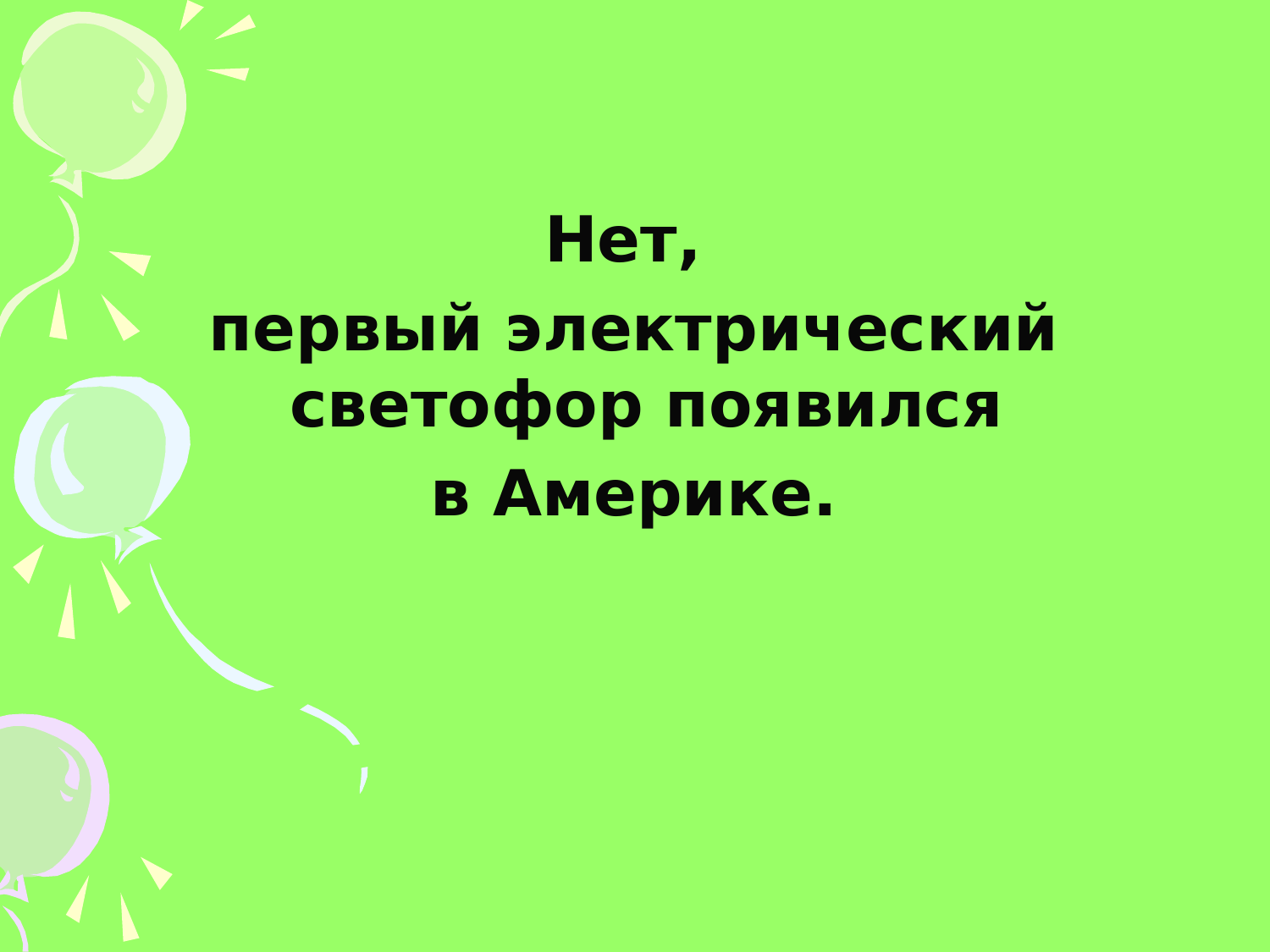

# Нет,
первый электрический светофор появился
в Америке.